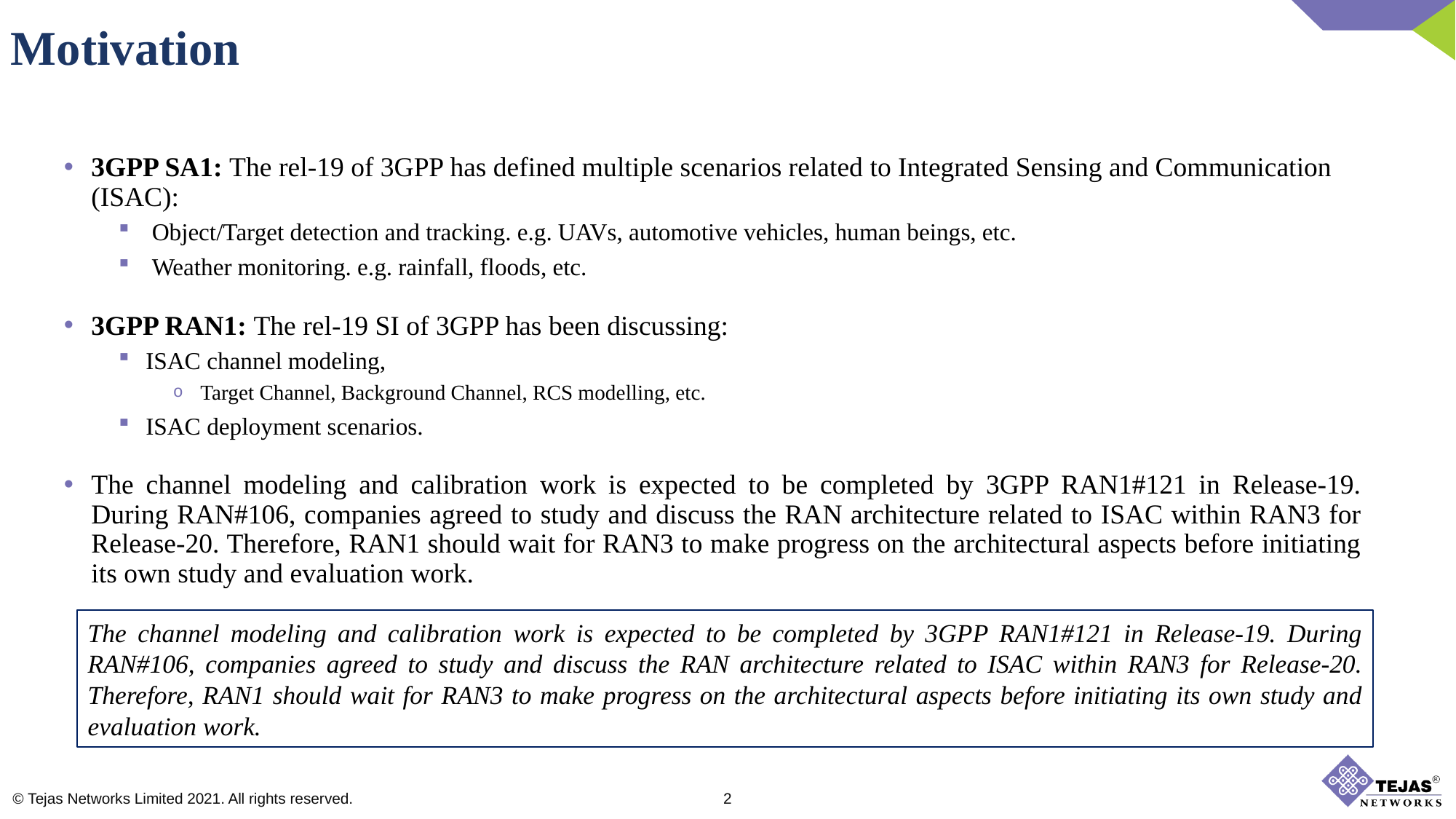

Motivation

3GPP SA1: The rel-19 of 3GPP has defined multiple scenarios related to Integrated Sensing and Communication (ISAC):
 Object/Target detection and tracking. e.g. UAVs, automotive vehicles, human beings, etc.
 Weather monitoring. e.g. rainfall, floods, etc.
3GPP RAN1: The rel-19 SI of 3GPP has been discussing:
ISAC channel modeling,
Target Channel, Background Channel, RCS modelling, etc.
ISAC deployment scenarios.
The channel modeling and calibration work is expected to be completed by 3GPP RAN1#121 in Release-19. During RAN#106, companies agreed to study and discuss the RAN architecture related to ISAC within RAN3 for Release-20. Therefore, RAN1 should wait for RAN3 to make progress on the architectural aspects before initiating its own study and evaluation work.

The channel modeling and calibration work is expected to be completed by 3GPP RAN1#121 in Release-19. During RAN#106, companies agreed to study and discuss the RAN architecture related to ISAC within RAN3 for Release-20. Therefore, RAN1 should wait for RAN3 to make progress on the architectural aspects before initiating its own study and evaluation work.